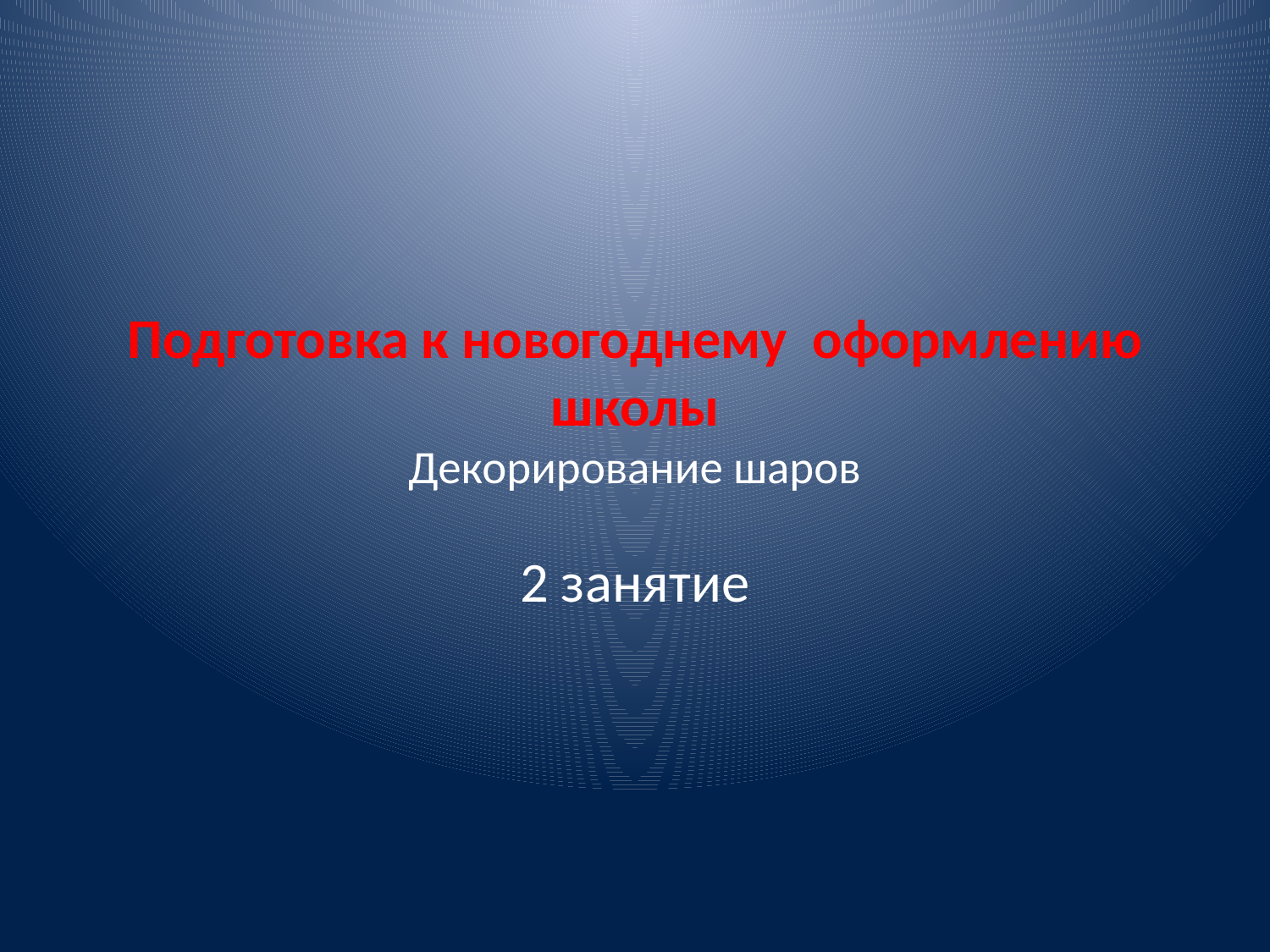

# Подготовка к новогоднему  оформлению школы Декорирование шаров
2 занятие